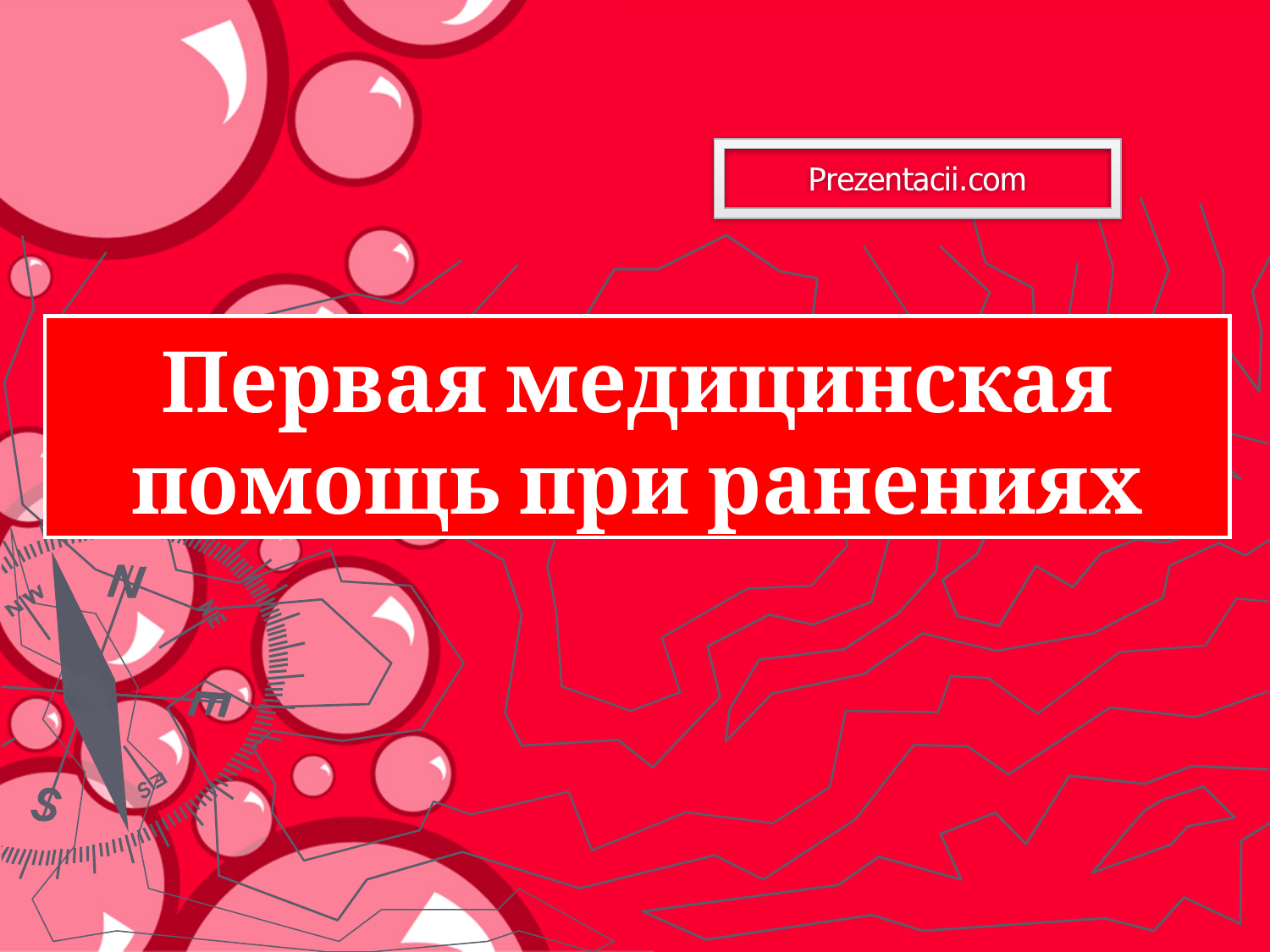

Prezentacii.com
# Первая медицинская помощь при ранениях